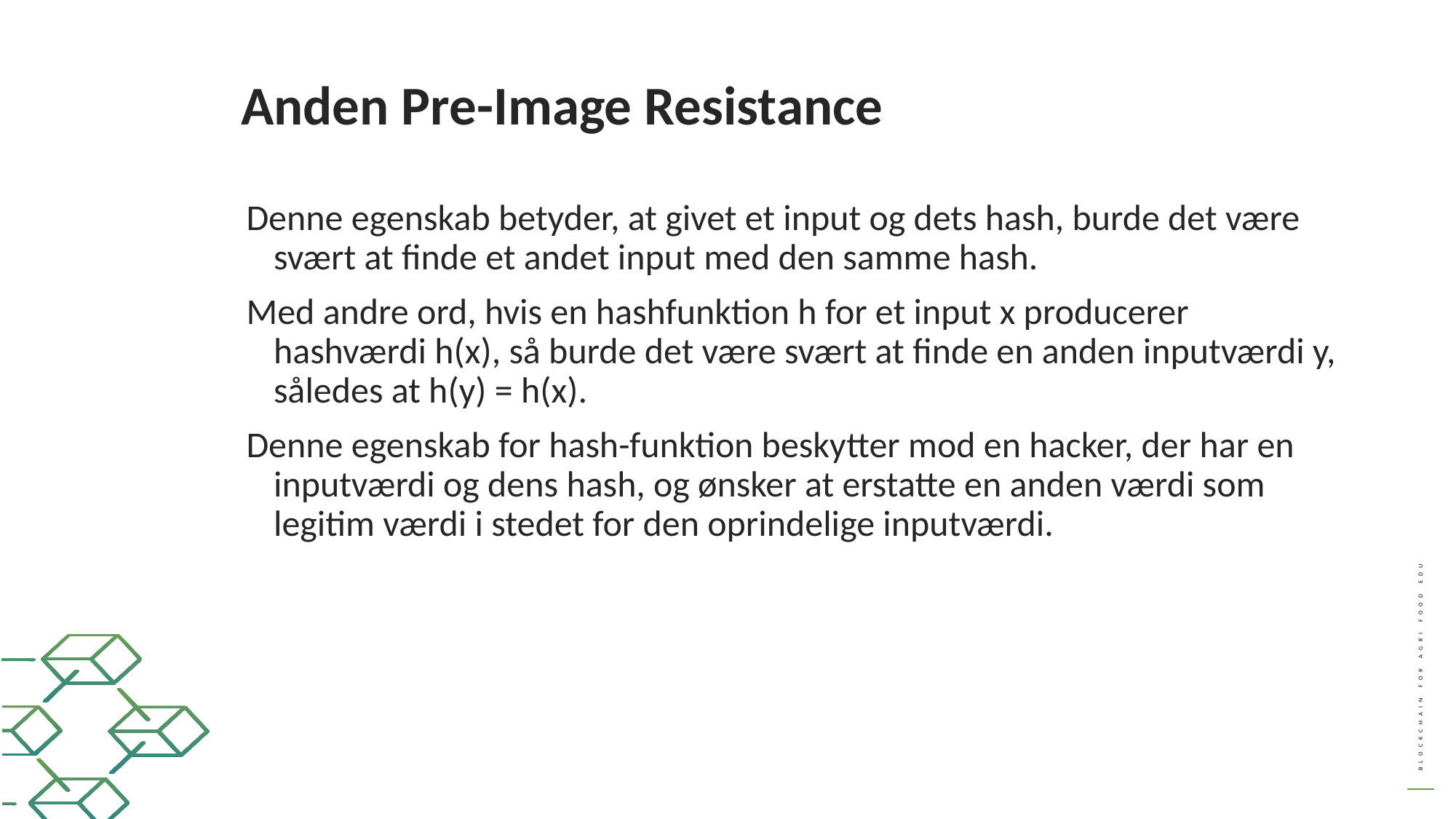

Anden Pre-Image Resistance
Denne egenskab betyder, at givet et input og dets hash, burde det være svært at finde et andet input med den samme hash.
Med andre ord, hvis en hashfunktion h for et input x producerer hashværdi h(x), så burde det være svært at finde en anden inputværdi y, således at h(y) = h(x).
Denne egenskab for hash-funktion beskytter mod en hacker, der har en inputværdi og dens hash, og ønsker at erstatte en anden værdi som legitim værdi i stedet for den oprindelige inputværdi.